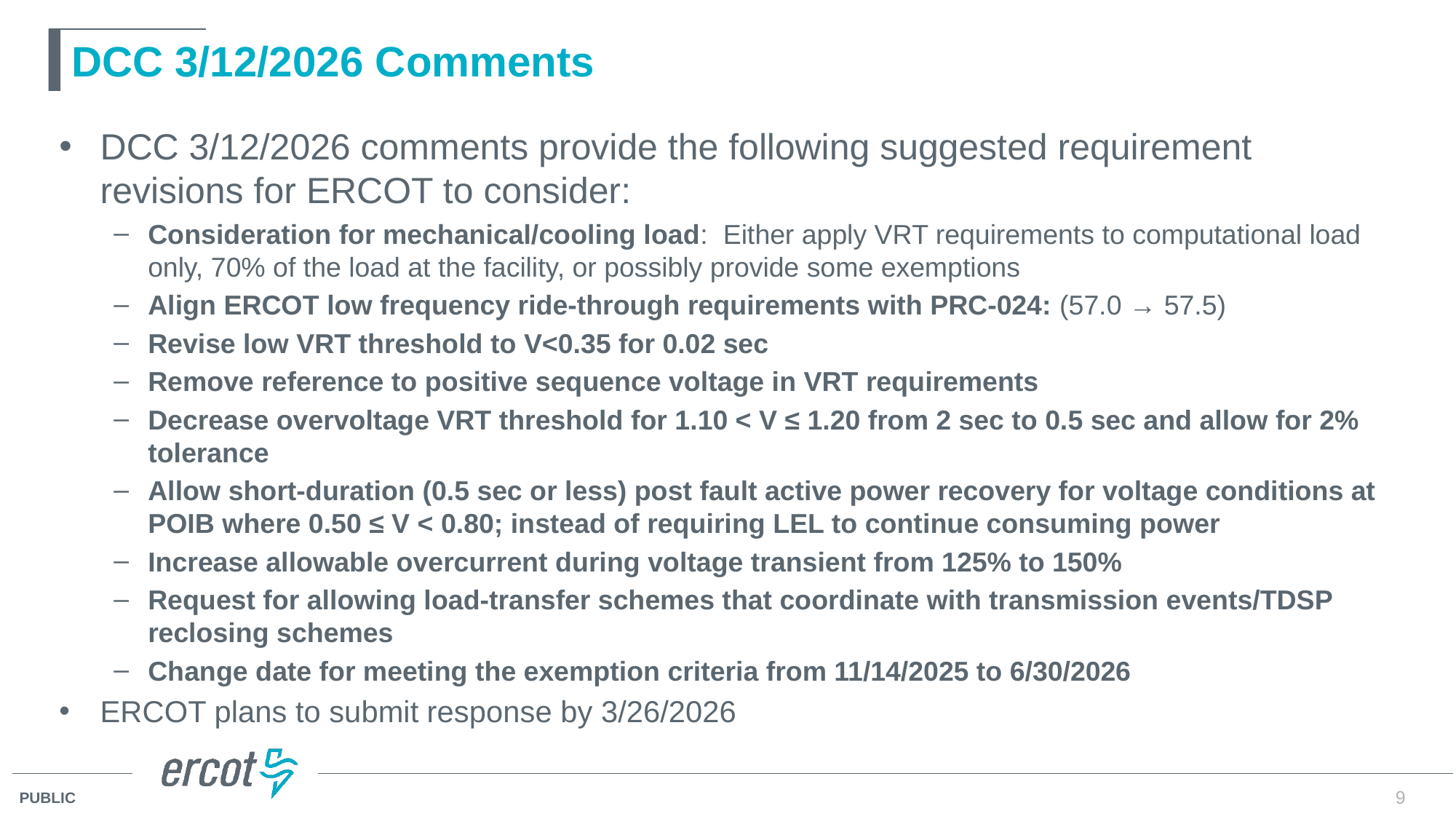

# DCC 3/12/2026 Comments
DCC 3/12/2026 comments provide the following suggested requirement revisions for ERCOT to consider:
Consideration for mechanical/cooling load:  Either apply VRT requirements to computational load only, 70% of the load at the facility, or possibly provide some exemptions
Align ERCOT low frequency ride-through requirements with PRC-024: (57.0 → 57.5)
Revise low VRT threshold to V<0.35 for 0.02 sec
Remove reference to positive sequence voltage in VRT requirements
Decrease overvoltage VRT threshold for 1.10 < V ≤ 1.20 from 2 sec to 0.5 sec and allow for 2% tolerance
Allow short-duration (0.5 sec or less) post fault active power recovery for voltage conditions at POIB where 0.50 ≤ V < 0.80; instead of requiring LEL to continue consuming power
Increase allowable overcurrent during voltage transient from 125% to 150%
Request for allowing load-transfer schemes that coordinate with transmission events/TDSP reclosing schemes
Change date for meeting the exemption criteria from 11/14/2025 to 6/30/2026
ERCOT plans to submit response by 3/26/2026

9